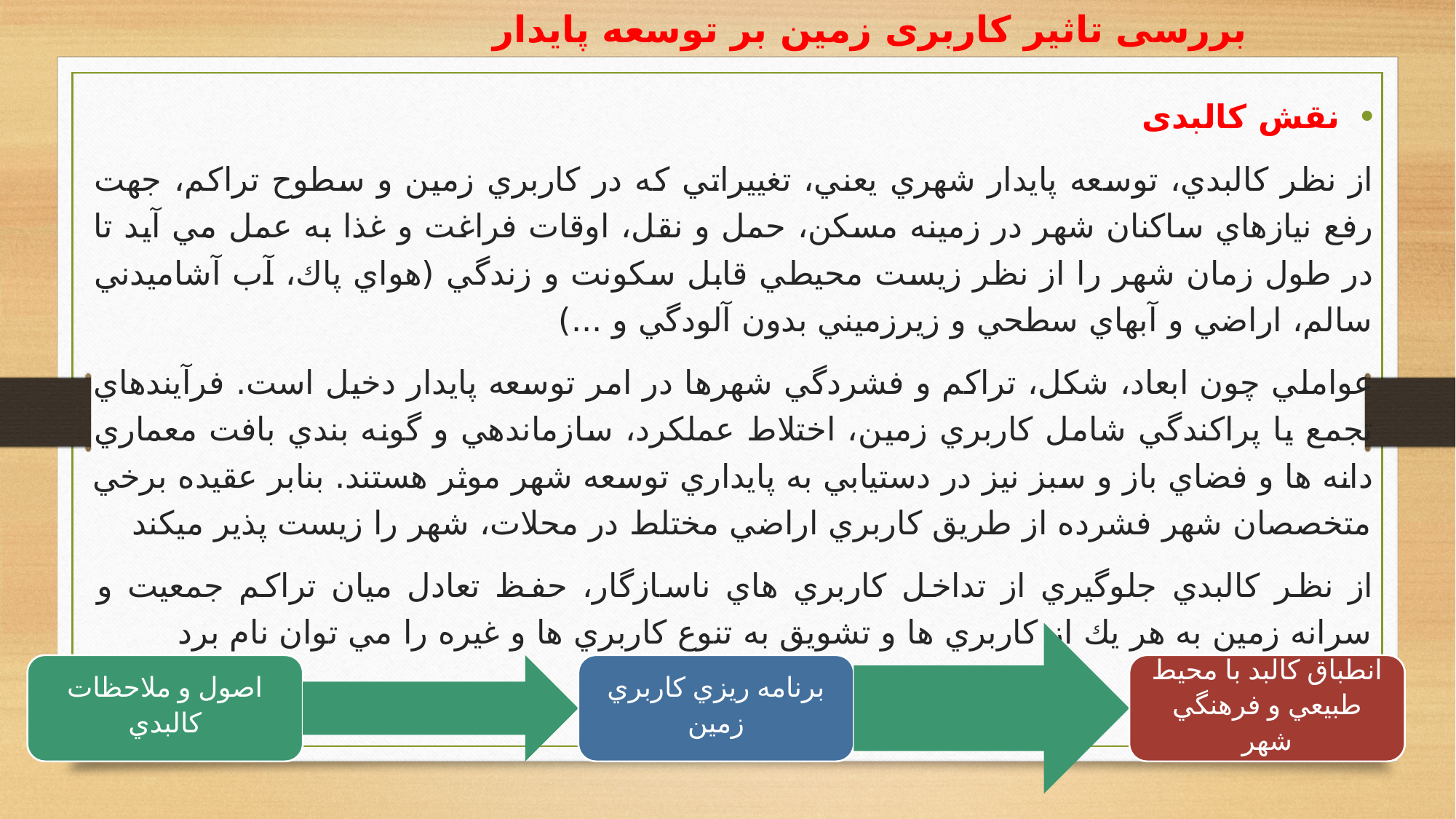

# بررسی تاثیر کاربری زمین بر توسعه پایدار
نقش کالبدی
از نظر كالبدي، توسعه پايدار شهري يعني، تغييراتي كه در كاربري زمين و سطوح تراكم، جهت رفع نيازهاي ساكنان شهر در زمينه مسكن، حمل و نقل، اوقات فراغت و غذا به عمل مي آيد تا در طول زمان شهر را از نظر زيست محيطي قابل سكونت و زندگي (هواي پاك، آب آشاميدني سالم، اراضي و آبهاي سطحي و زيرزميني بدون آلودگي و ...)
عواملي چون ابعاد، شكل، تراكم و فشردگي شهرها در امر توسعه پايدار دخيل است. فرآيندهاي تجمع يا پراكندگي شامل كاربري زمين، اختلاط عملكرد، سازماندهي و گونه بندي بافت معماري دانه ها و فضاي باز و سبز نيز در دستيابي به پايداري توسعه شهر موثر هستند. بنابر عقيده برخي متخصصان شهر فشرده از طريق كاربري اراضي مختلط در محلات، شهر را زيست پذير ميكند
از نظر كالبدي جلوگيري از تداخل كاربري هاي ناسازگار، حفظ تعادل ميان تراكم جمعيت و سرانه زمين به هر يك از كاربري ها و تشويق به تنوع كاربري ها و غيره را مي توان نام برد
برنامه ريزي كاربري زمين
انطباق كالبد با محيط طبيعي و فرهنگي شهر